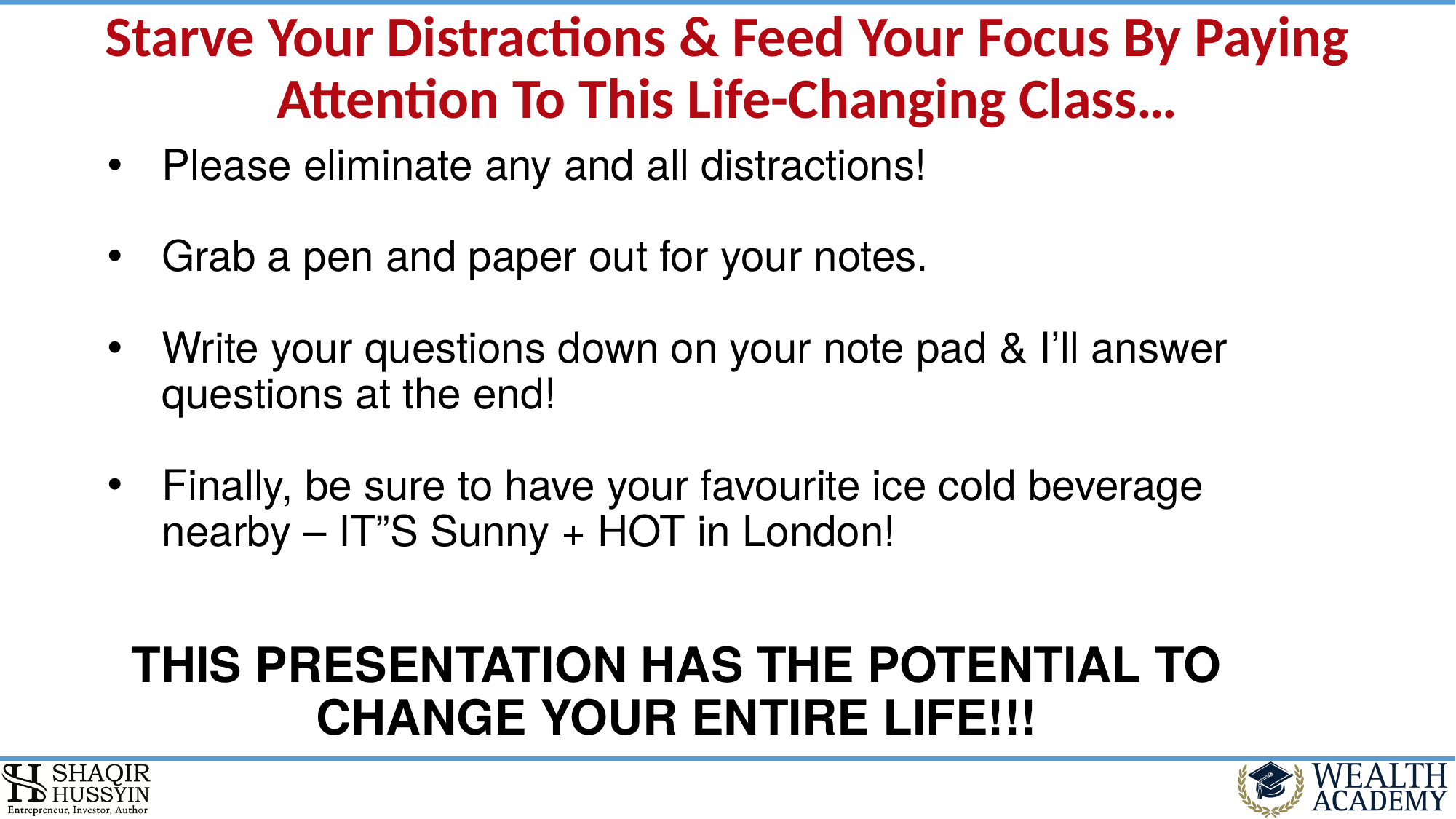

# Starve Your Distractions & Feed Your Focus By Paying Attention To This Life-Changing Class…
Please eliminate any and all distractions!

Grab a pen and paper out for your notes.

Write your questions down on your note pad & I’ll answer questions at the end!

Finally, be sure to have your favourite ice cold beverage nearby – IT”S Sunny + HOT in London!

THIS PRESENTATION HAS THE POTENTIAL TO CHANGE YOUR ENTIRE LIFE!!!